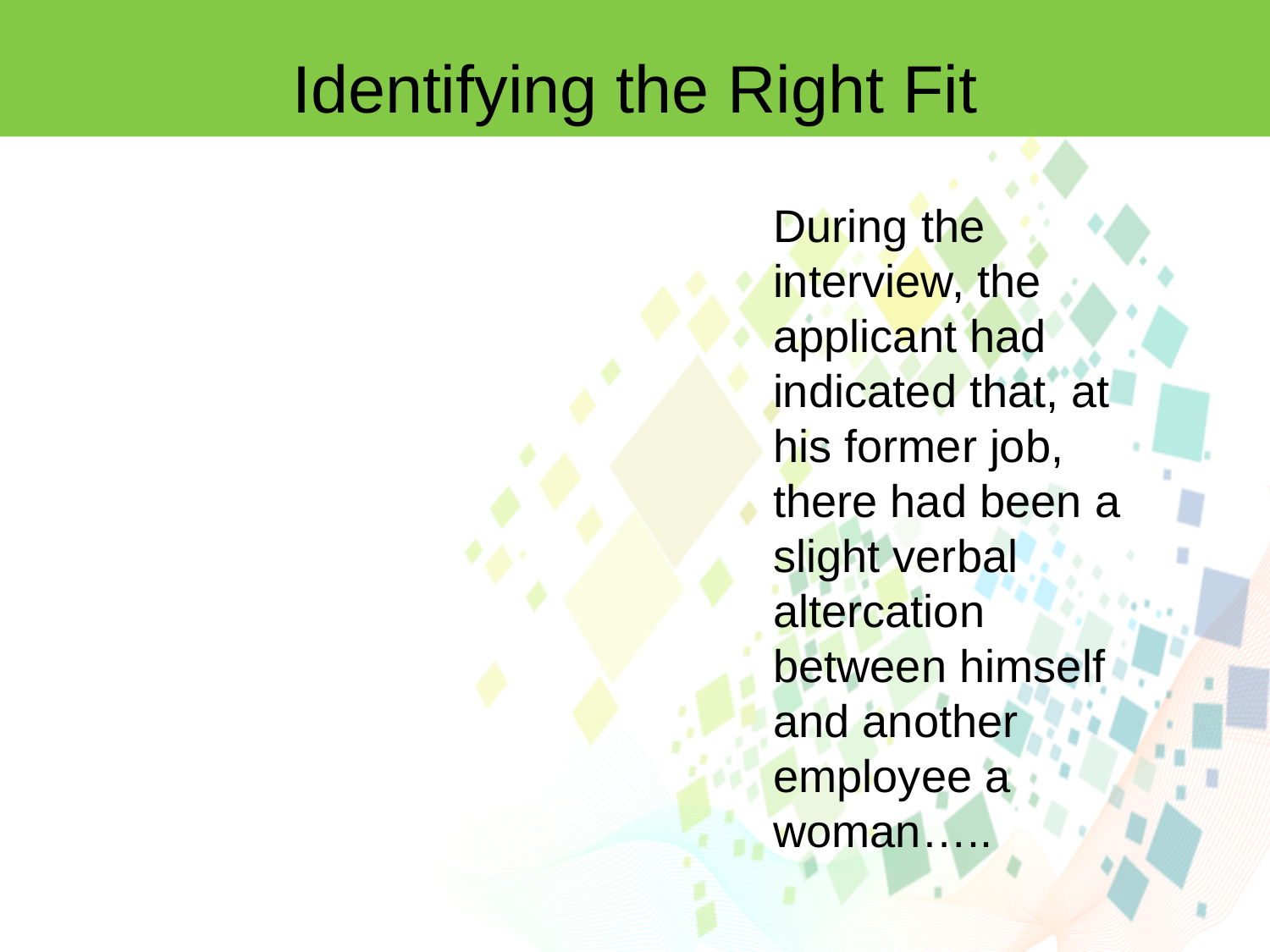

Identifying the Right Fit
During the interview, the applicant had indicated that, at his former job, there had been a slight verbal altercation between himself and another employee a woman…..